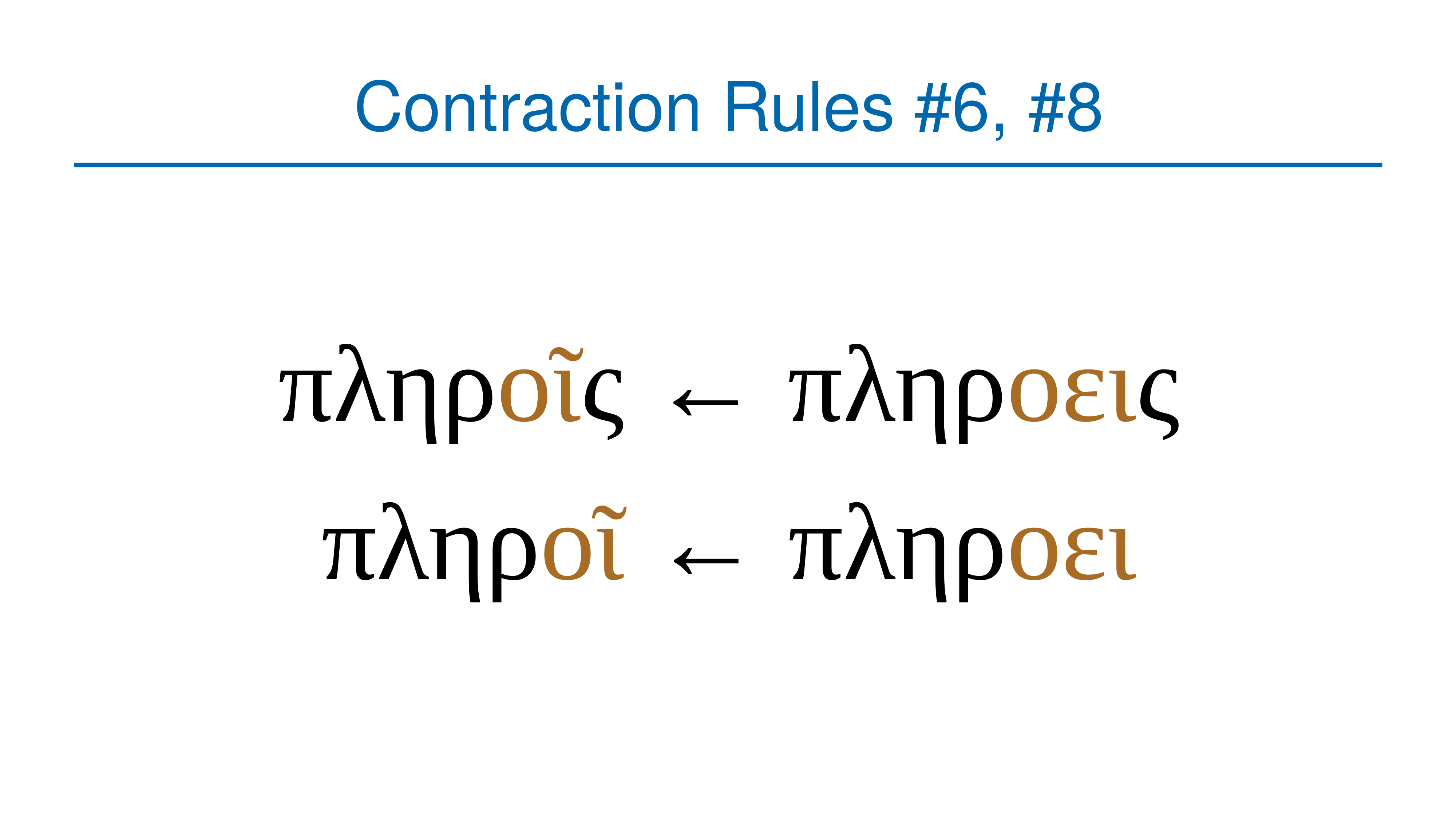

# Contraction Rules #6, #8
πληροῖς ← πληροεις
πληροῖ ← πληροει